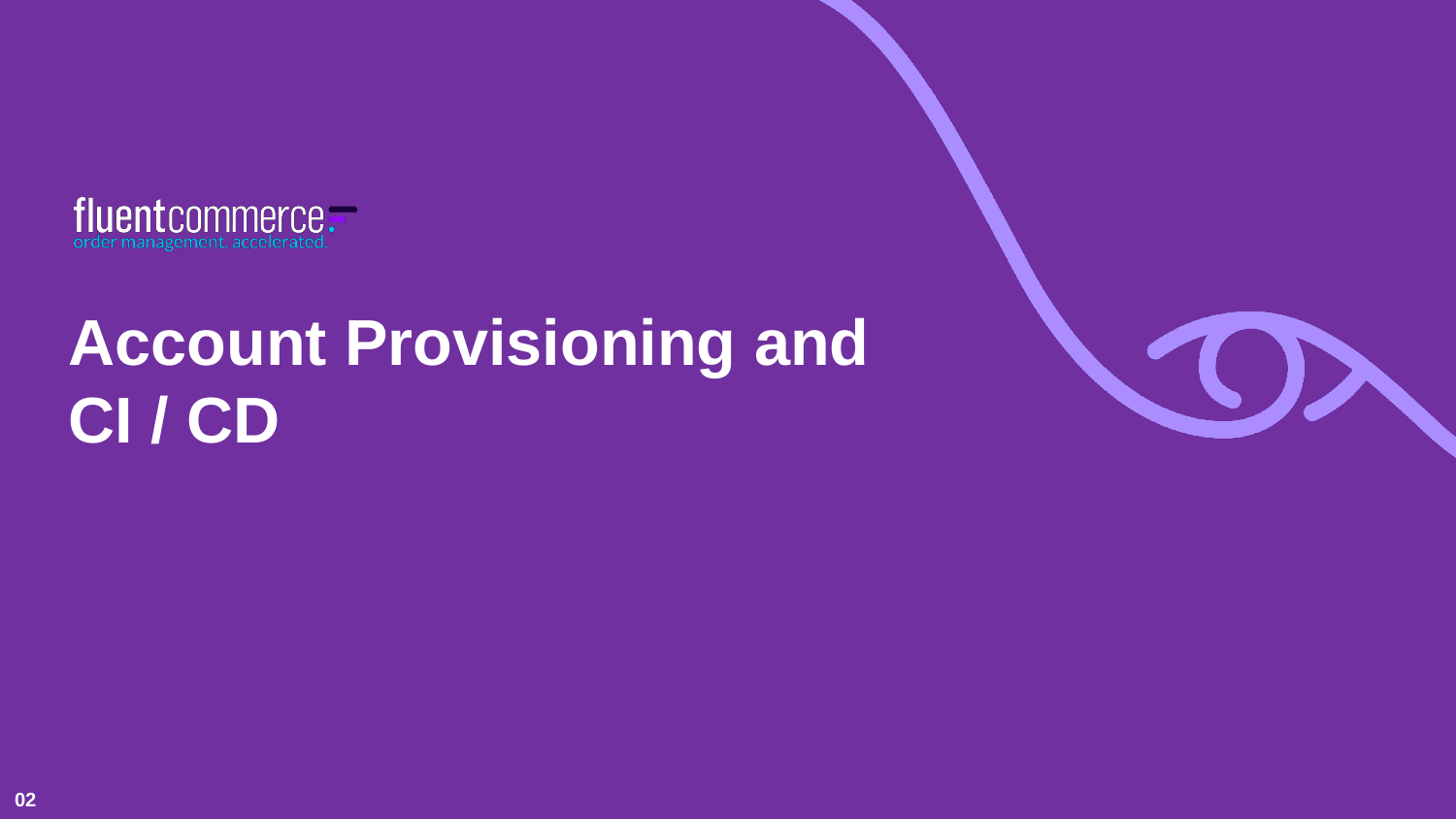

Account Provisioning and
CI / CD

02